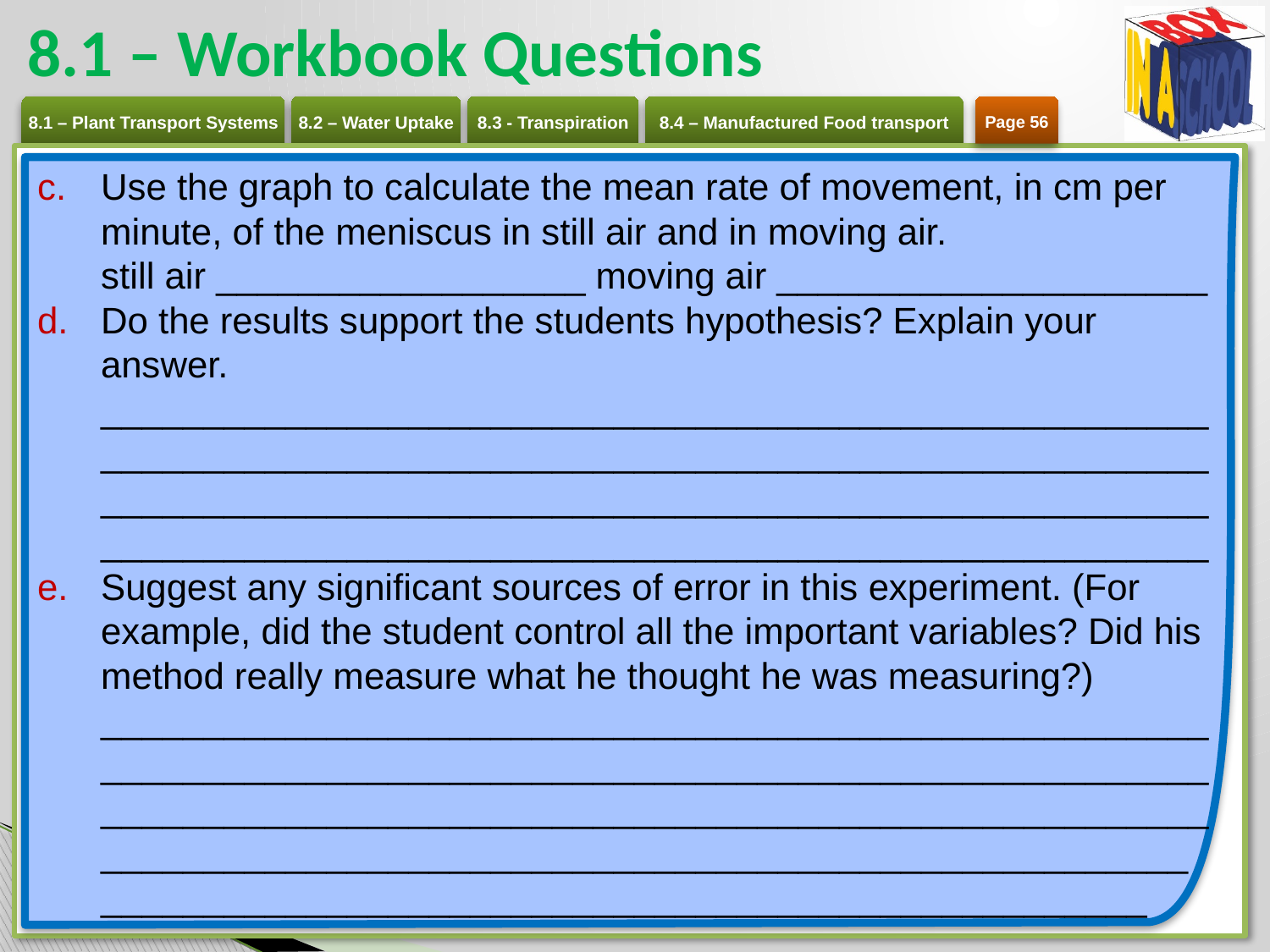

# 8.1 – Workbook Questions
Page 56
Use the graph to calculate the mean rate of movement, in cm per minute, of the meniscus in still air and in moving air.
still air __________________ moving air _____________________
Do the results support the students hypothesis? Explain your answer.
________________________________________________________________________________________________________________________________________________________________________________________________________________________
Suggest any significant sources of error in this experiment. (For example, did the student control all the important variables? Did his method really measure what he thought he was measuring?)
__________________________________________________________________________________________________________________________________________________________________
_____________________________________________________
___________________________________________________